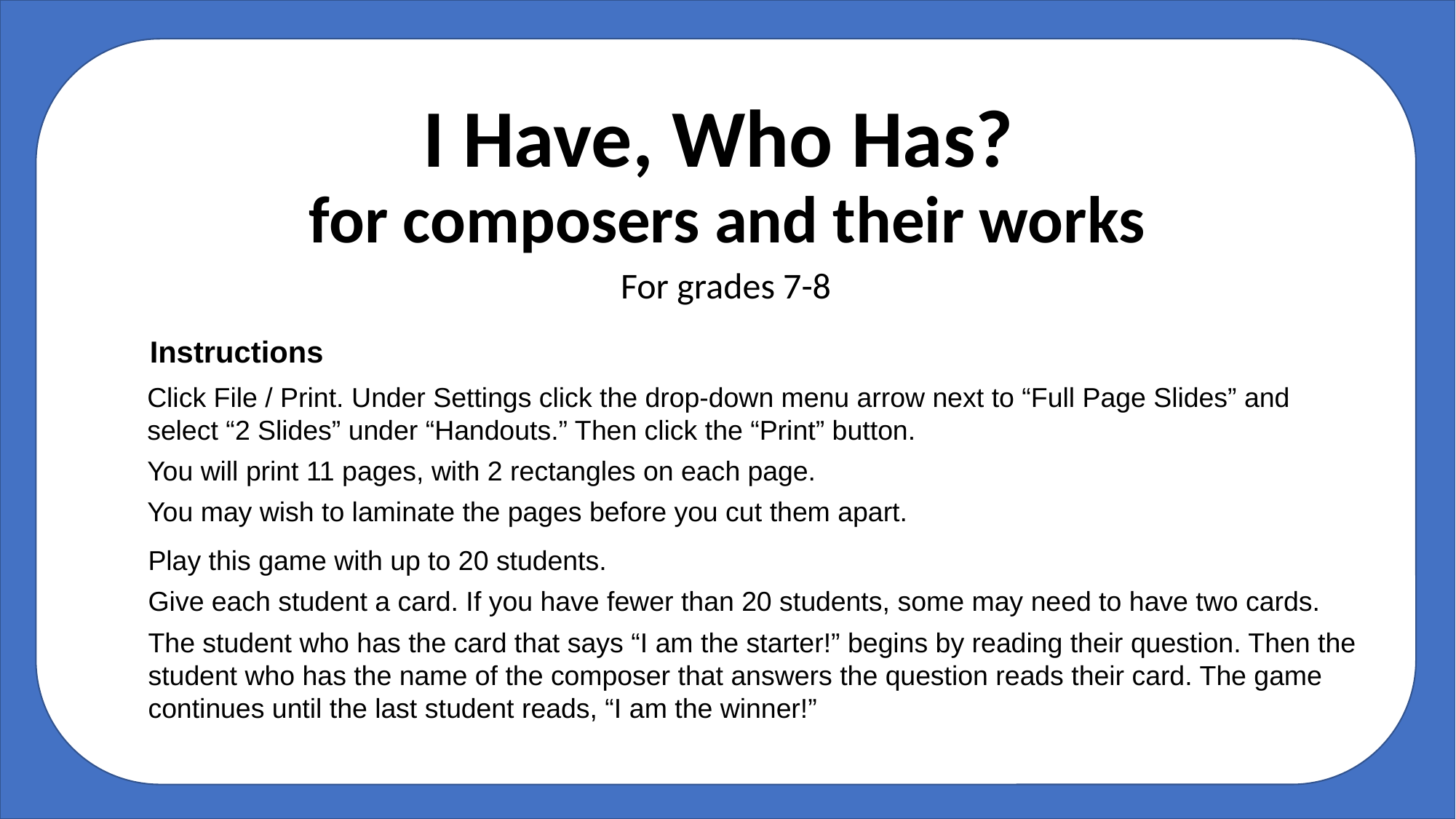

I Have, Who Has?
for composers and their works
For grades 7-8
Instructions
Click File / Print. Under Settings click the drop-down menu arrow next to “Full Page Slides” and select “2 Slides” under “Handouts.” Then click the “Print” button.
You will print 11 pages, with 2 rectangles on each page.
You may wish to laminate the pages before you cut them apart.
Play this game with up to 20 students.
Give each student a card. If you have fewer than 20 students, some may need to have two cards.
The student who has the card that says “I am the starter!” begins by reading their question. Then the student who has the name of the composer that answers the question reads their card. The game continues until the last student reads, “I am the winner!”